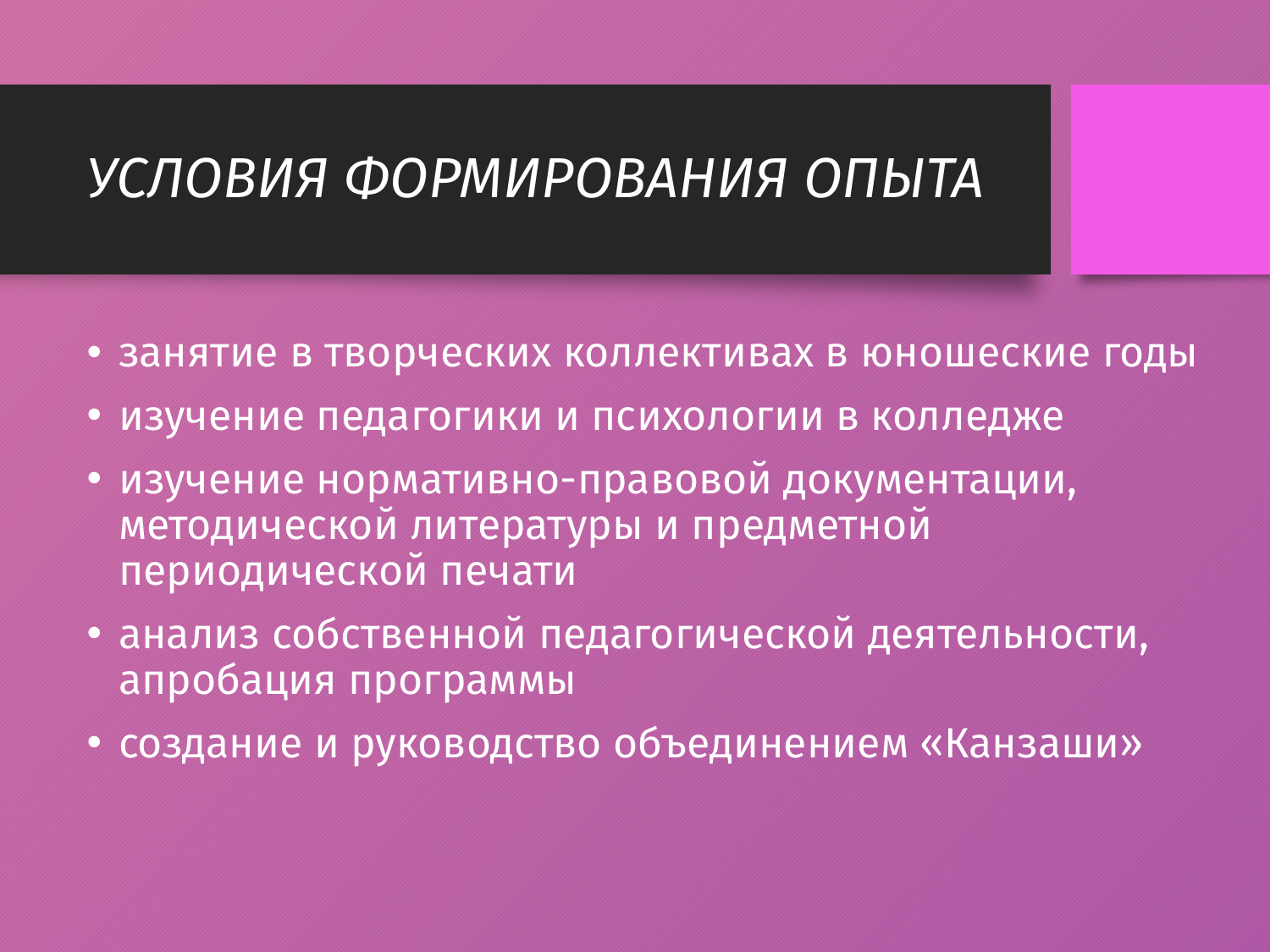

# УСЛОВИЯ ФОРМИРОВАНИЯ ОПЫТА
занятие в творческих коллективах в юношеские годы
изучение педагогики и психологии в колледже
изучение нормативно-правовой документации, методической литературы и предметной периодической печати
анализ собственной педагогической деятельности, апробация программы
создание и руководство объединением «Канзаши»